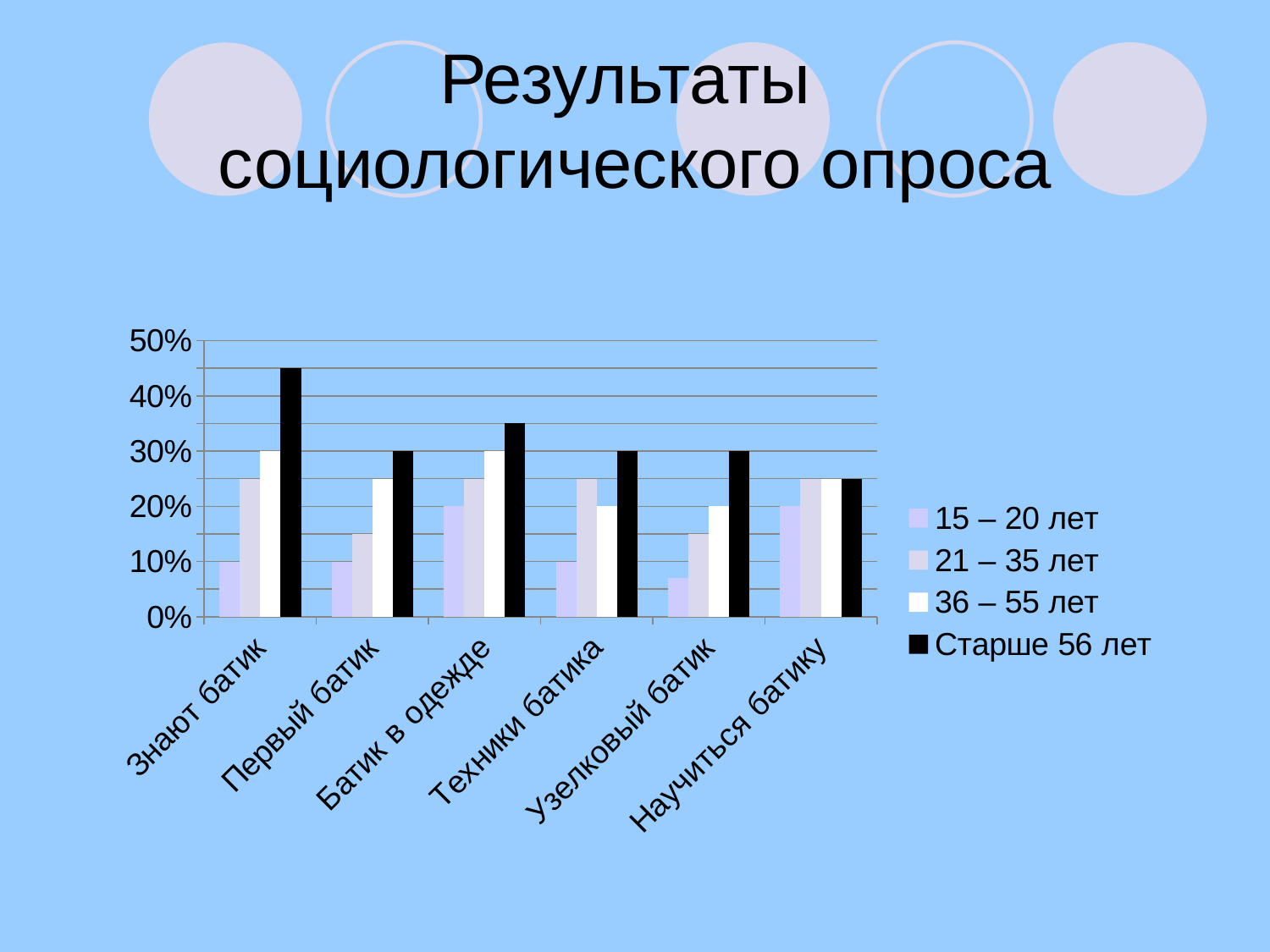

# Результаты социологического опроса

### Chart

| Category | 15 – 20 лет | 21 – 35 лет | 36 – 55 лет | Старше 56 лет |
|---|---|---|---|---|
| Знают батик | 0.1 | 0.25 | 0.30000000000000004 | 0.45 |
| Первый батик | 0.1 | 0.15000000000000002 | 0.25 | 0.30000000000000004 |
| Батик в одежде | 0.2 | 0.25 | 0.30000000000000004 | 0.35000000000000003 |
| Техники батика | 0.1 | 0.25 | 0.2 | 0.30000000000000004 |
| Узелковый батик | 0.07000000000000002 | 0.15000000000000002 | 0.2 | 0.30000000000000004 |
| Научиться батику | 0.2 | 0.25 | 0.25 | 0.25 |